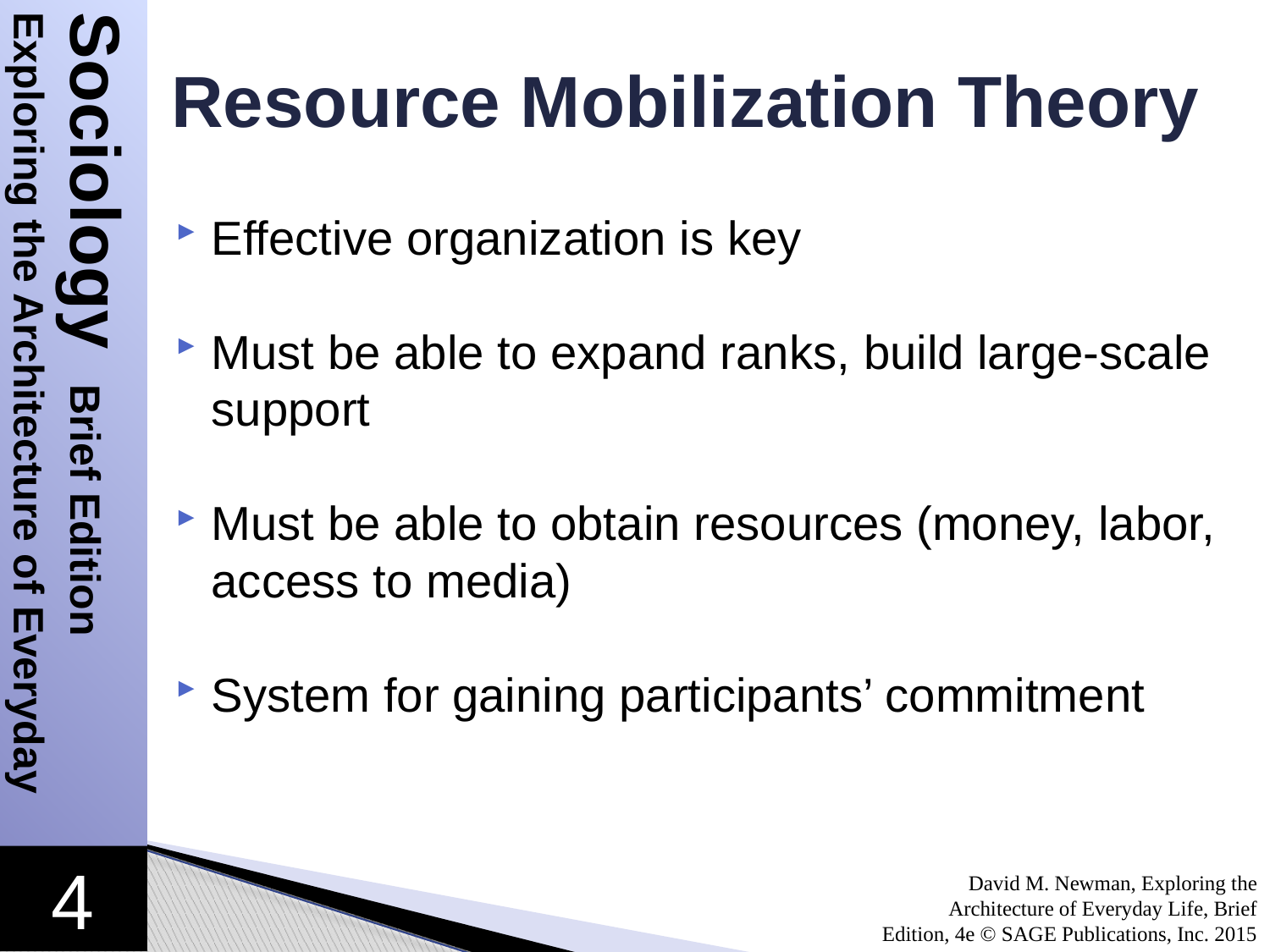

Resource Mobilization Theory
Effective organization is key

Must be able to expand ranks, build large-scale support

Must be able to obtain resources (money, labor, access to media)

System for gaining participants’ commitment

David M. Newman, Exploring the Architecture of Everyday Life, Brief Edition, 4e © SAGE Publications, Inc. 2015